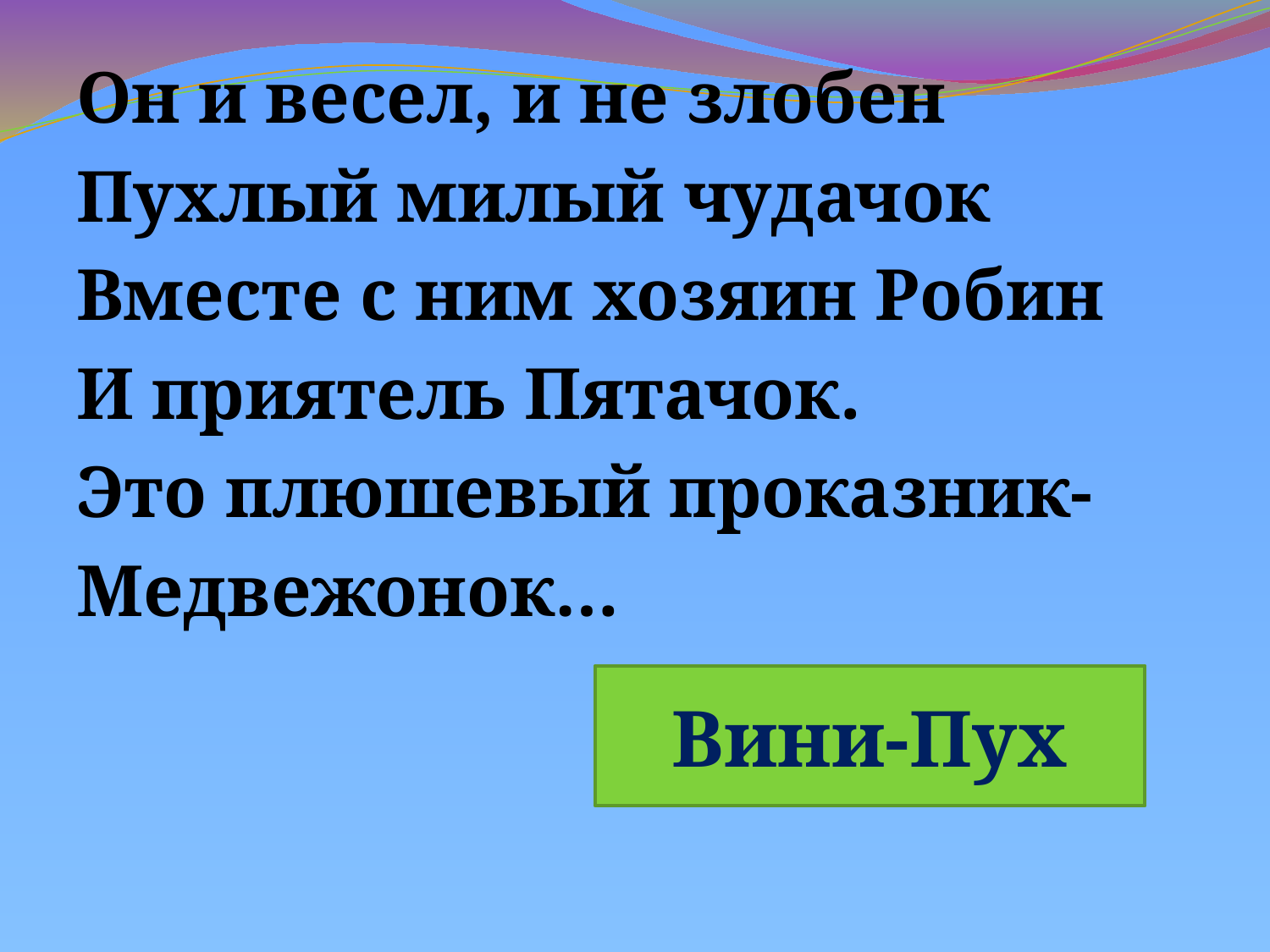

Он и весел, и не злобен
Пухлый милый чудачок
Вместе с ним хозяин Робин
И приятель Пятачок.
Это плюшевый проказник-
Медвежонок…
Вини-Пух